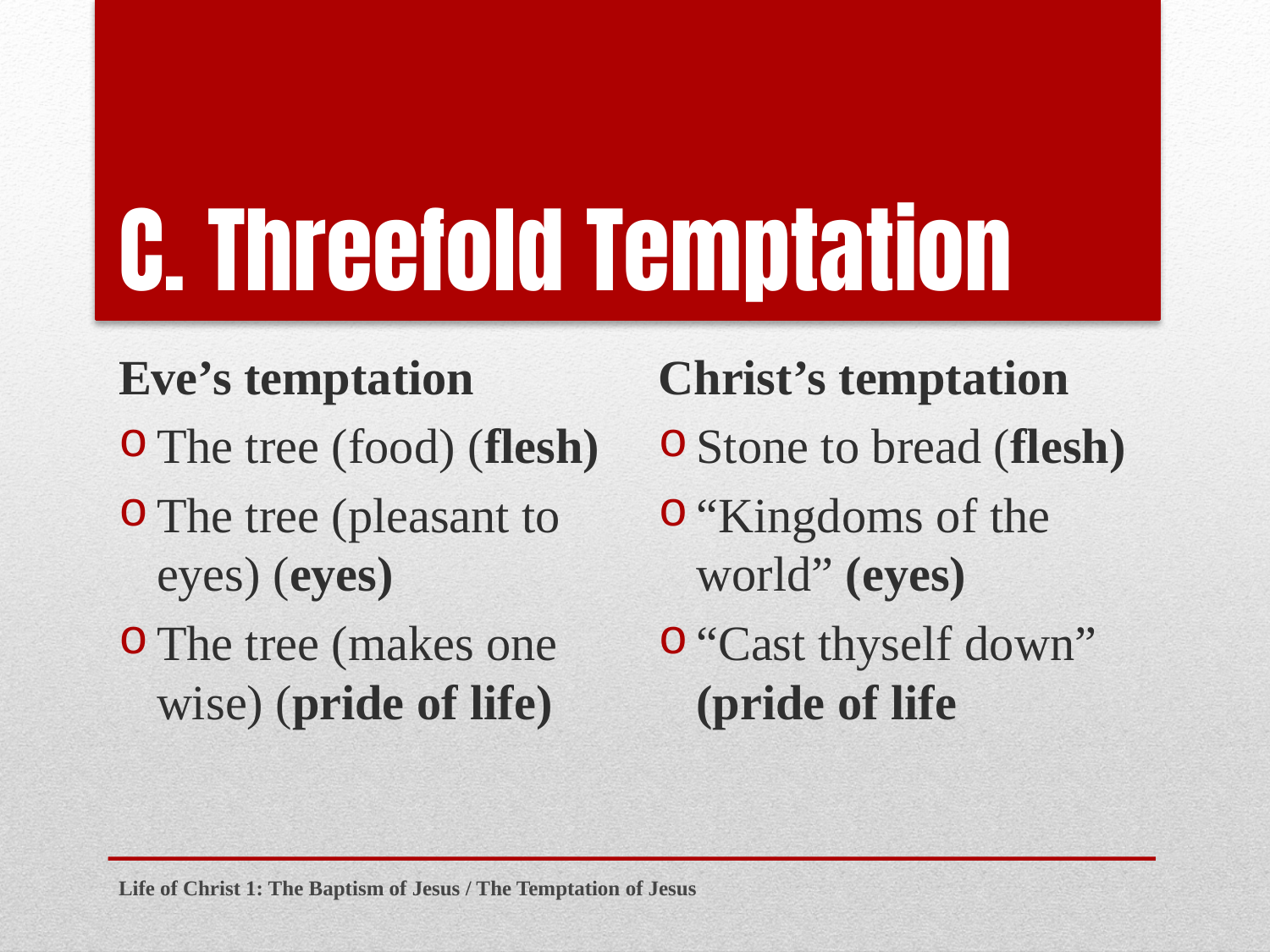

# C. Threefold Temptation
Eve’s temptation
The tree (food) (flesh)
The tree (pleasant to eyes) (eyes)
The tree (makes one wise) (pride of life)
Christ’s temptation
Stone to bread (flesh)
“Kingdoms of the world” (eyes)
“Cast thyself down” (pride of life
Life of Christ 1: The Baptism of Jesus / The Temptation of Jesus